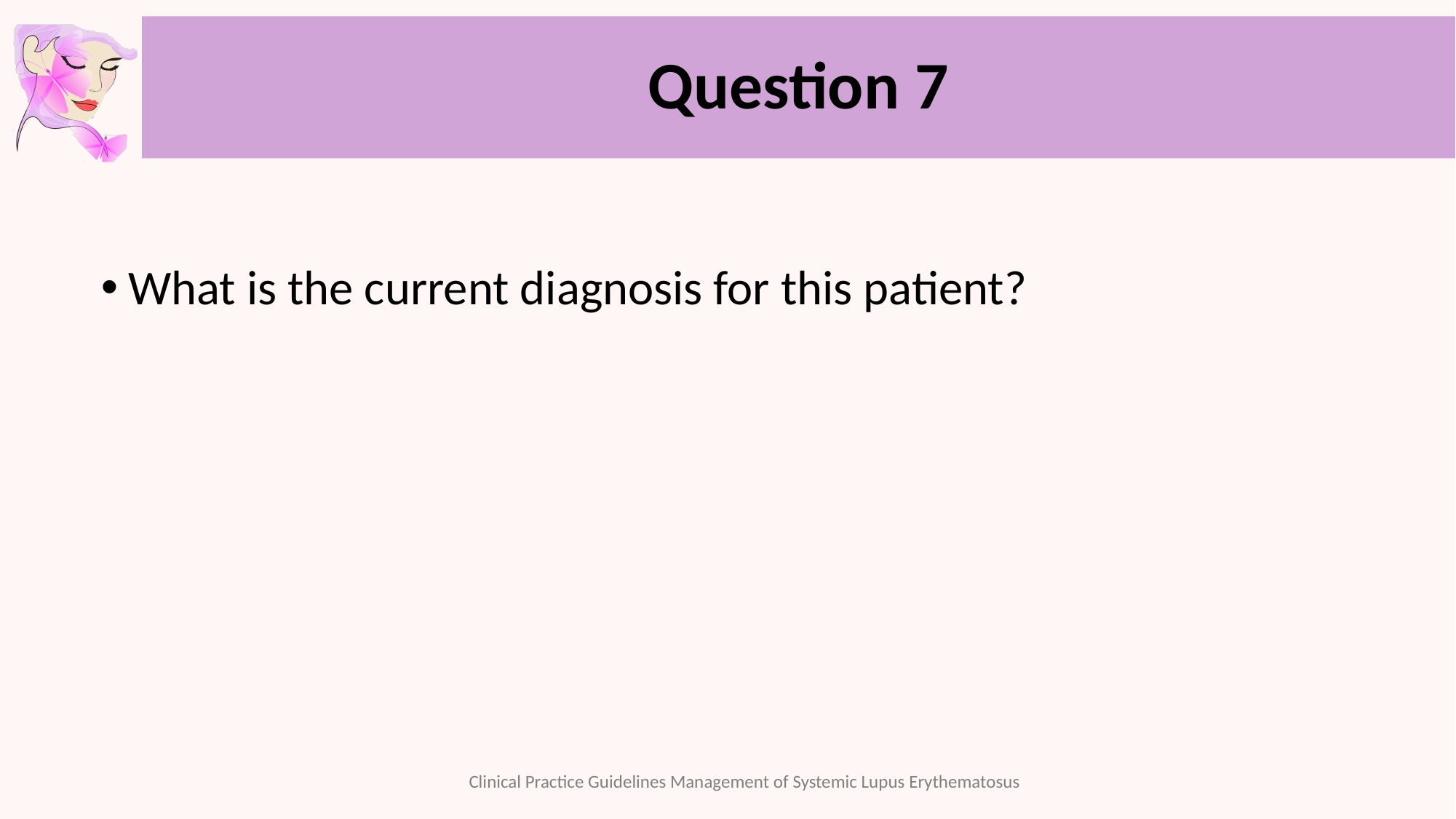

# Question 7
What is the current diagnosis for this patient?